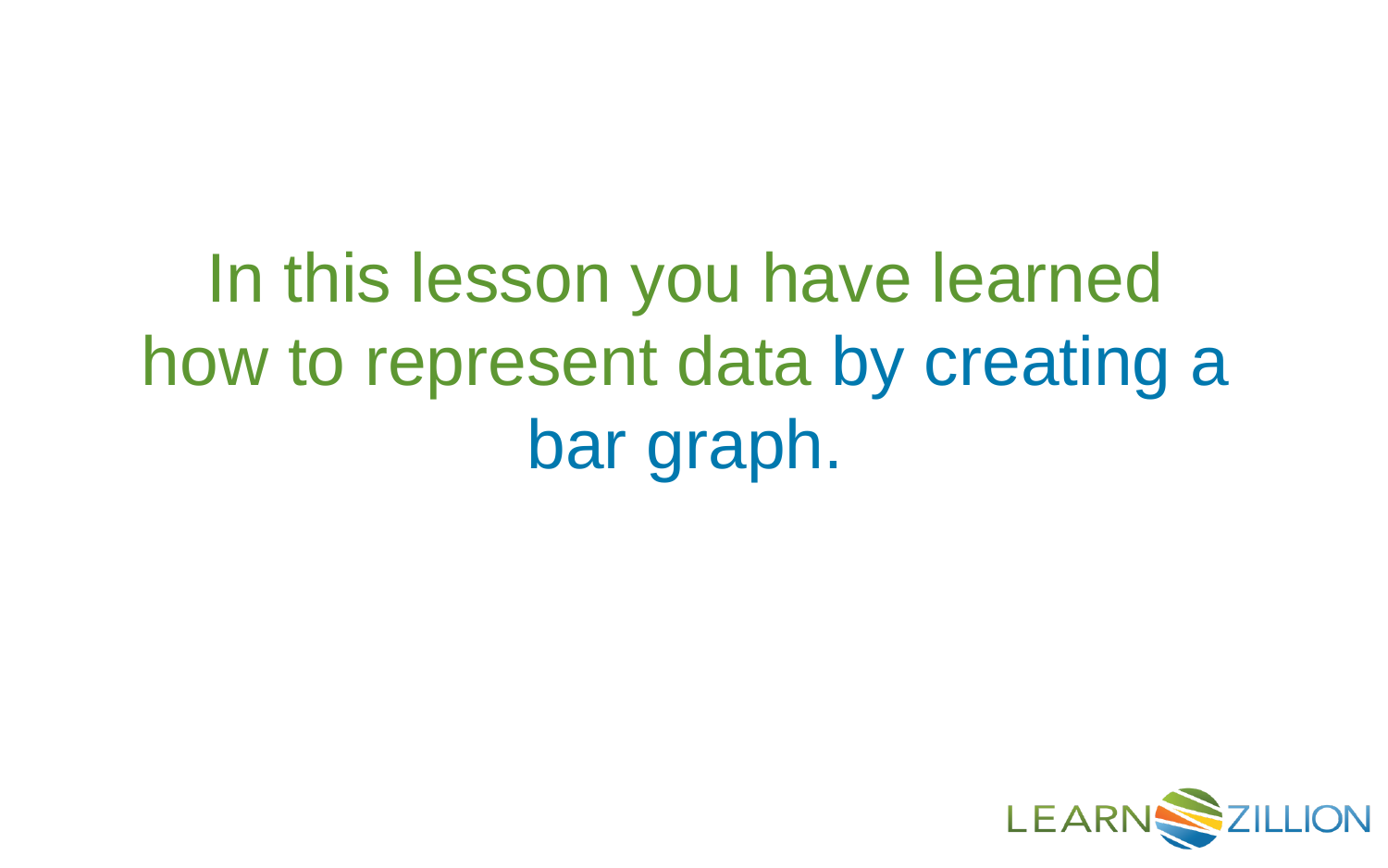

In this lesson you have learned how to represent data by creating a bar graph.